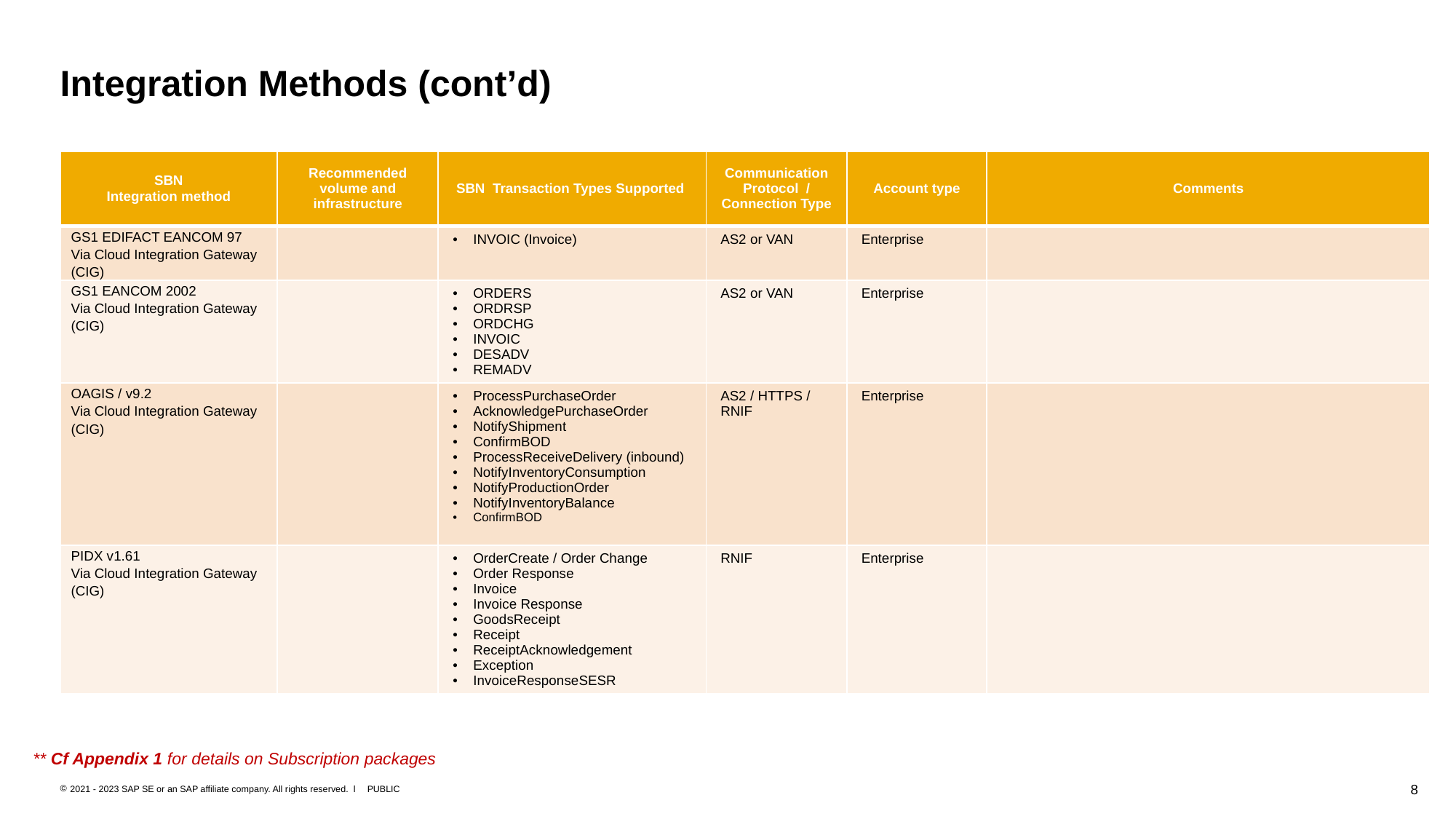

# Integration Methods (cont’d)
| SBN Integration method | Recommended volume and infrastructure | SBN  Transaction Types Supported | Communication Protocol  / Connection Type | Account type | Comments |
| --- | --- | --- | --- | --- | --- |
| GS1 EDIFACT EANCOM 97 Via Cloud Integration Gateway (CIG) |  | INVOIC (Invoice) | AS2 or VAN | Enterprise |  |
| GS1 EANCOM 2002 Via Cloud Integration Gateway (CIG) |  | ORDERS ORDRSP ORDCHG INVOIC DESADV REMADV | AS2 or VAN | Enterprise |  |
| OAGIS / v9.2 Via Cloud Integration Gateway (CIG) |  | ProcessPurchaseOrder AcknowledgePurchaseOrder NotifyShipment ConfirmBOD  ProcessReceiveDelivery (inbound) NotifyInventoryConsumption NotifyProductionOrder NotifyInventoryBalance  ConfirmBOD | AS2 / HTTPS / RNIF | Enterprise |  |
| PIDX v1.61 Via Cloud Integration Gateway (CIG) |  | OrderCreate / Order Change Order Response Invoice Invoice Response GoodsReceipt Receipt ReceiptAcknowledgement Exception InvoiceResponseSESR | RNIF | Enterprise |  |
** Cf Appendix 1 for details on Subscription packages